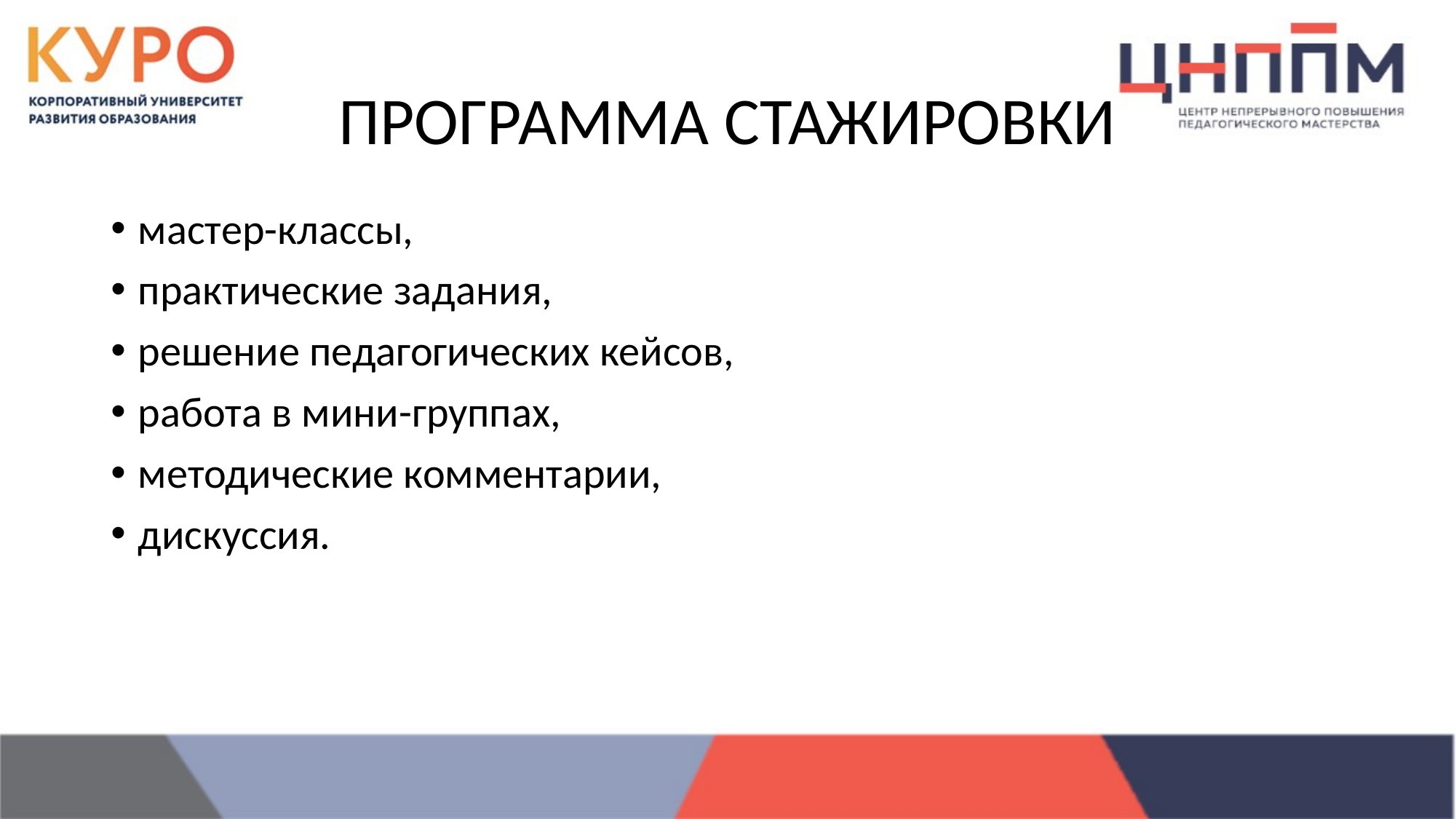

# ПРОГРАММА СТАЖИРОВКИ
мастер-классы,
практические задания,
решение педагогических кейсов,
работа в мини-группах,
методические комментарии,
дискуссия.